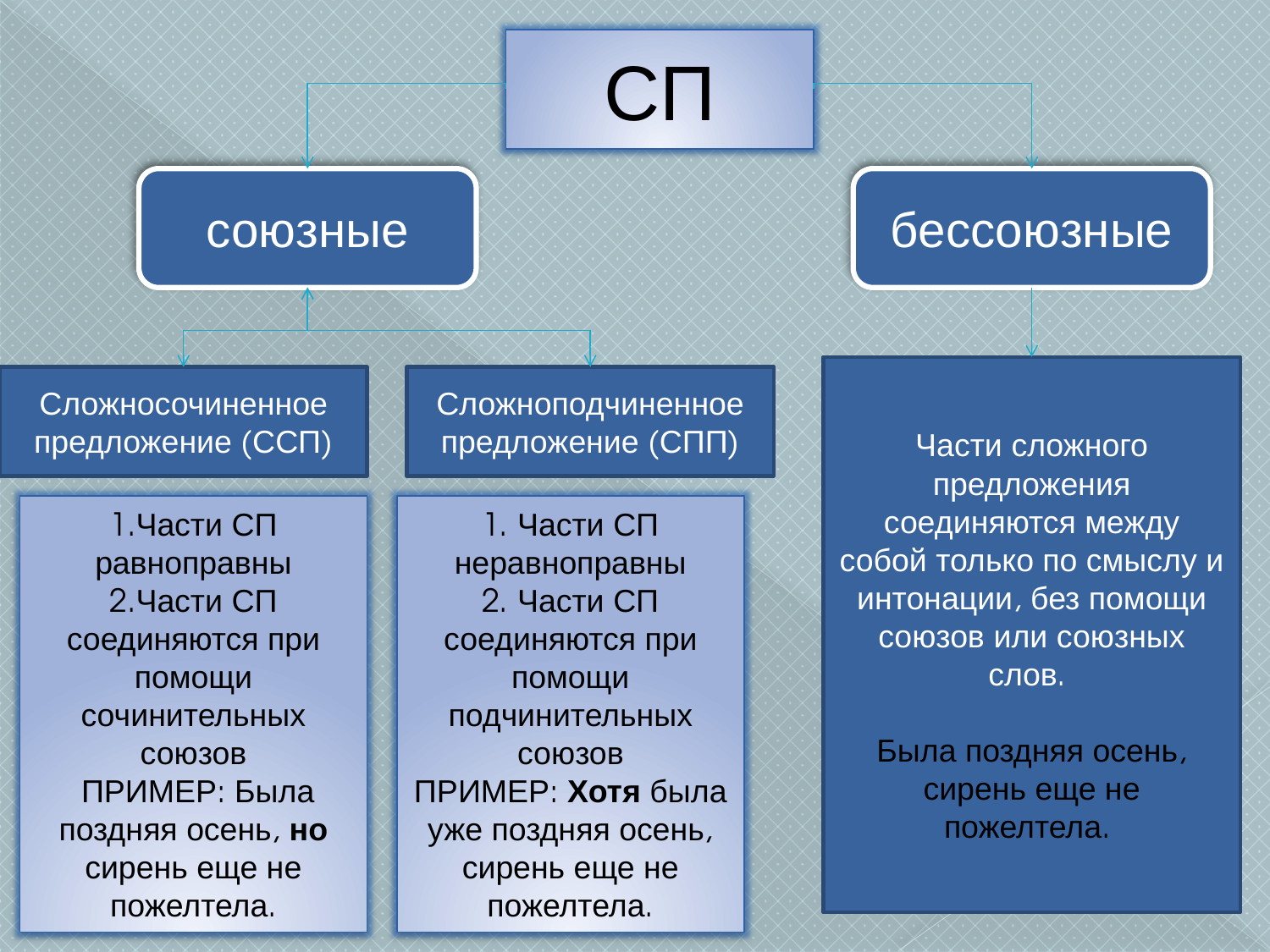

СП
союзные
бессоюзные
Части сложного предложения соединяются между собой только по смыслу и интонации, без помощи союзов или союзных слов.

Была поздняя осень, сирень еще не пожелтела.
Сложносочиненное предложение (ССП)
Сложноподчиненное предложение (СПП)
1.Части СП равноправны
2.Части СП соединяются при помощи сочинительных союзов
 ПРИМЕР: Была поздняя осень, но сирень еще не пожелтела.
1. Части СП неравноправны
2. Части СП соединяются при помощи подчинительных союзов
ПРИМЕР: Хотя была уже поздняя осень, сирень еще не пожелтела.